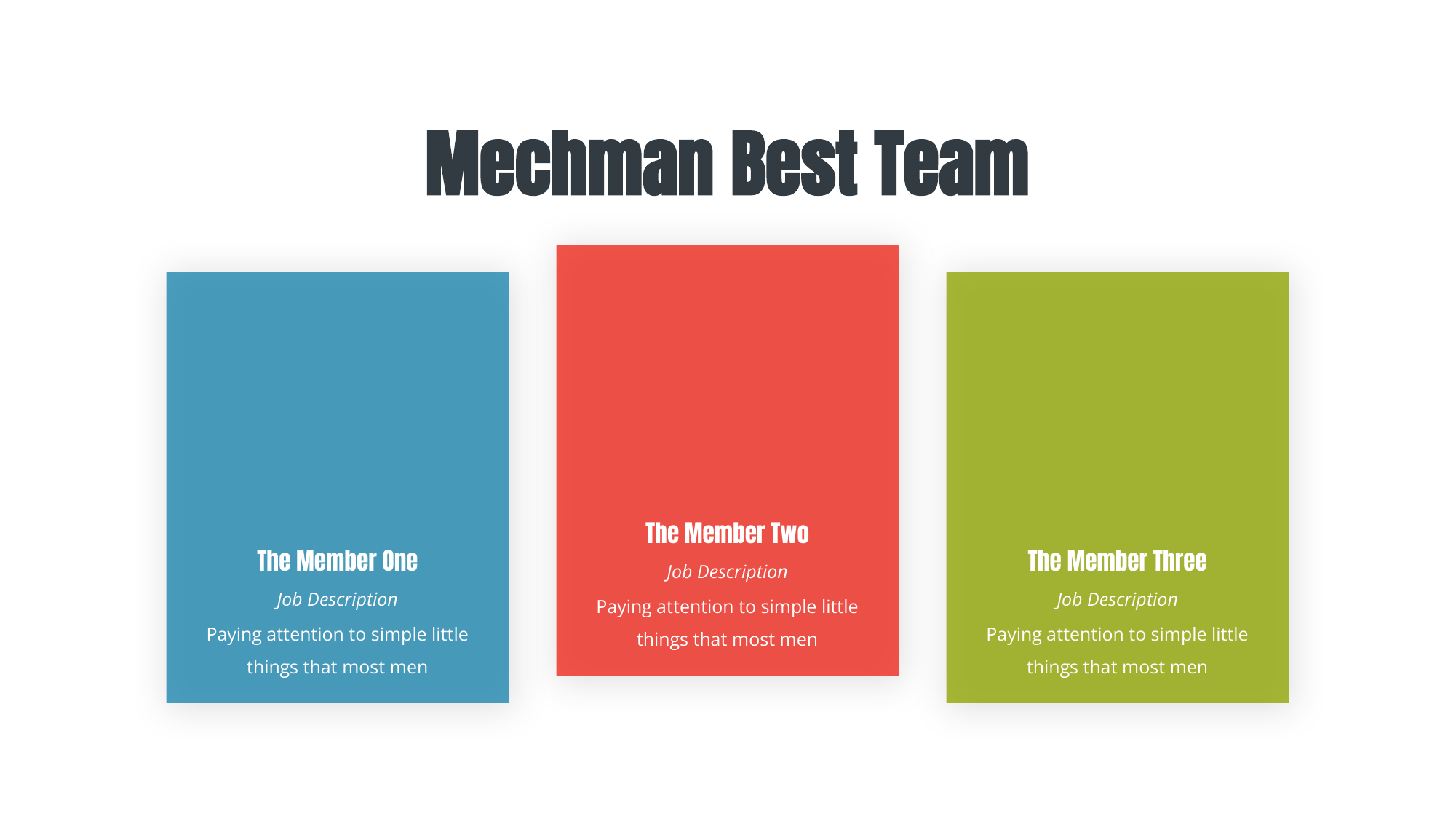

Mechman Best Team

The Member Two
The Member One
The Member Three
Job Description
Job Description
Job Description
Paying attention to simple little things that most men
Paying attention to simple little things that most men
Paying attention to simple little things that most men